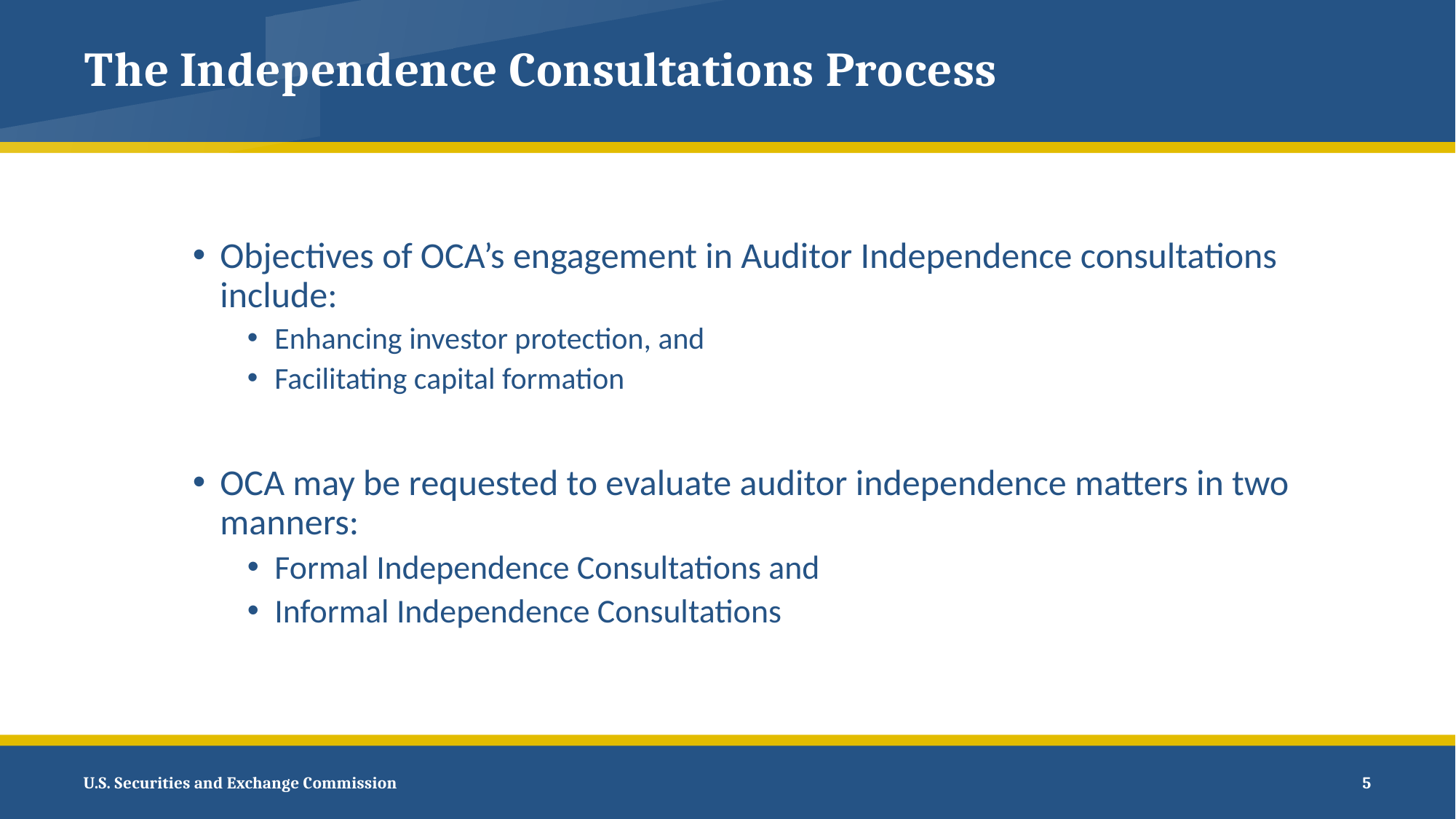

# The Independence Consultations Process

Objectives of OCA’s engagement in Auditor Independence consultations include:
Enhancing investor protection, and
Facilitating capital formation

OCA may be requested to evaluate auditor independence matters in two manners:
Formal Independence Consultations and
Informal Independence Consultations
 5